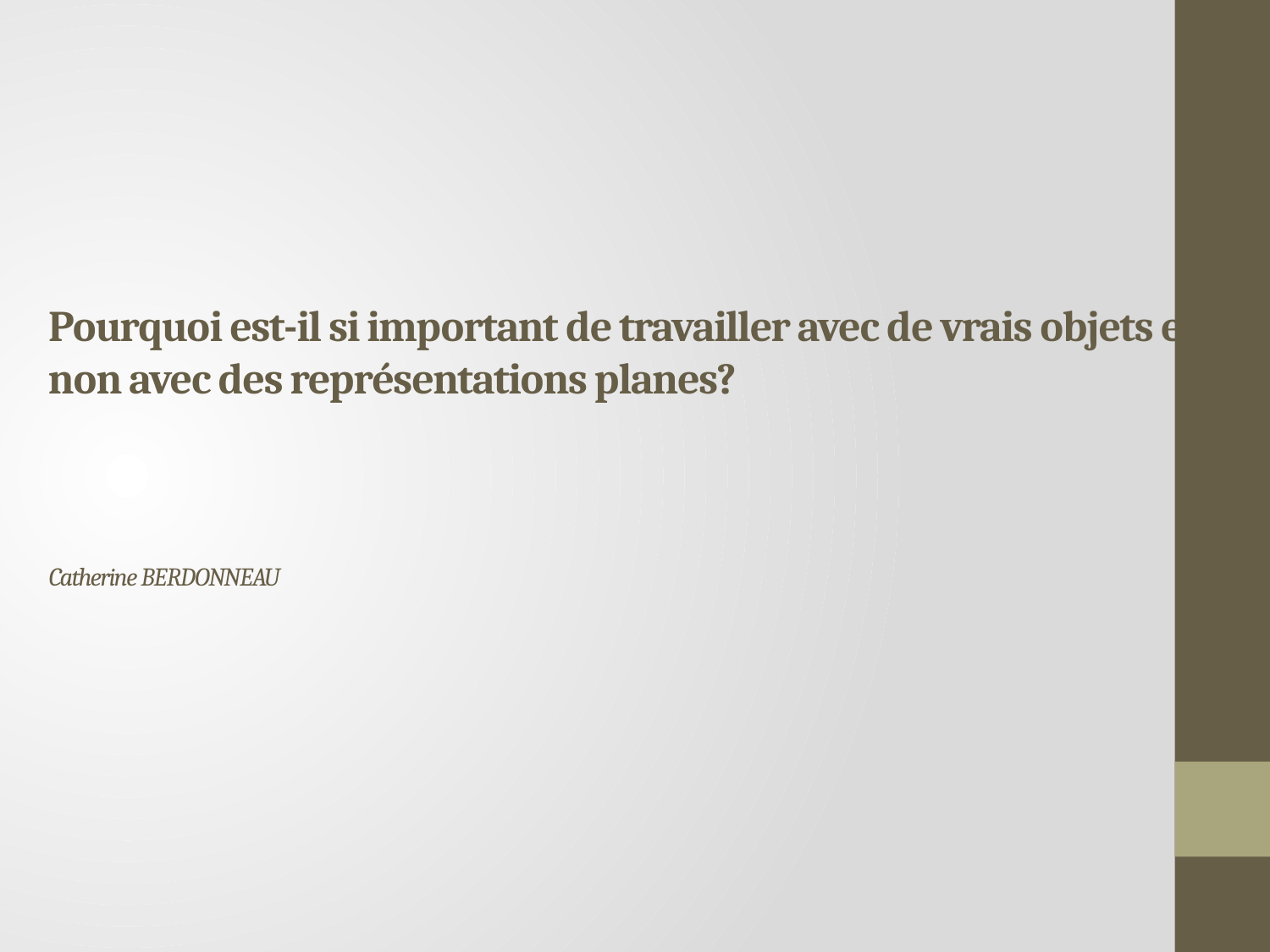

# Pourquoi est-il si important de travailler avec de vrais objets et non avec des représentations planes? Catherine BERDONNEAU